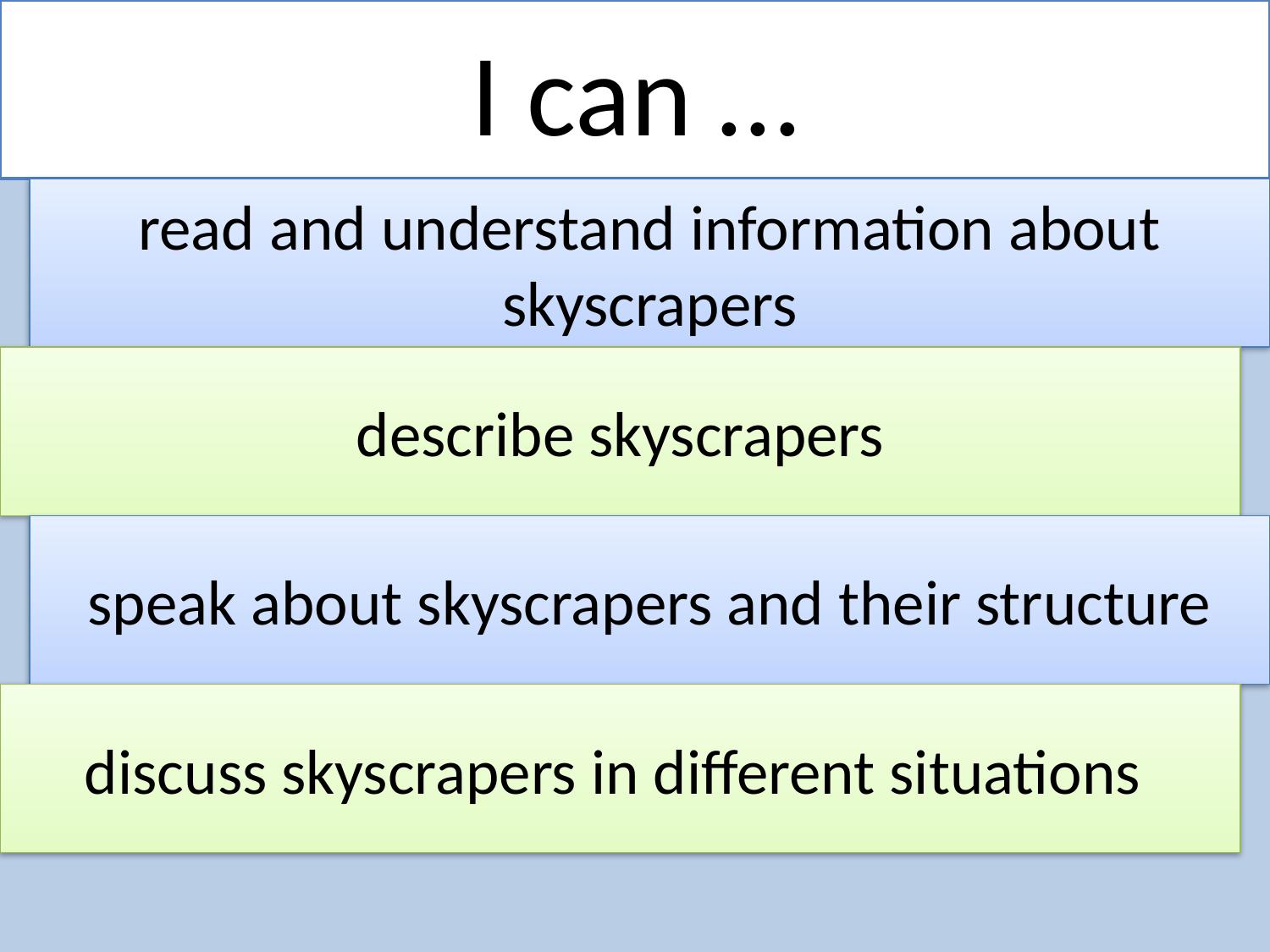

I can …
#
read and understand information about skyscrapers

describe skyscrapers
speak about skyscrapers and their structure
discuss skyscrapers in different situations